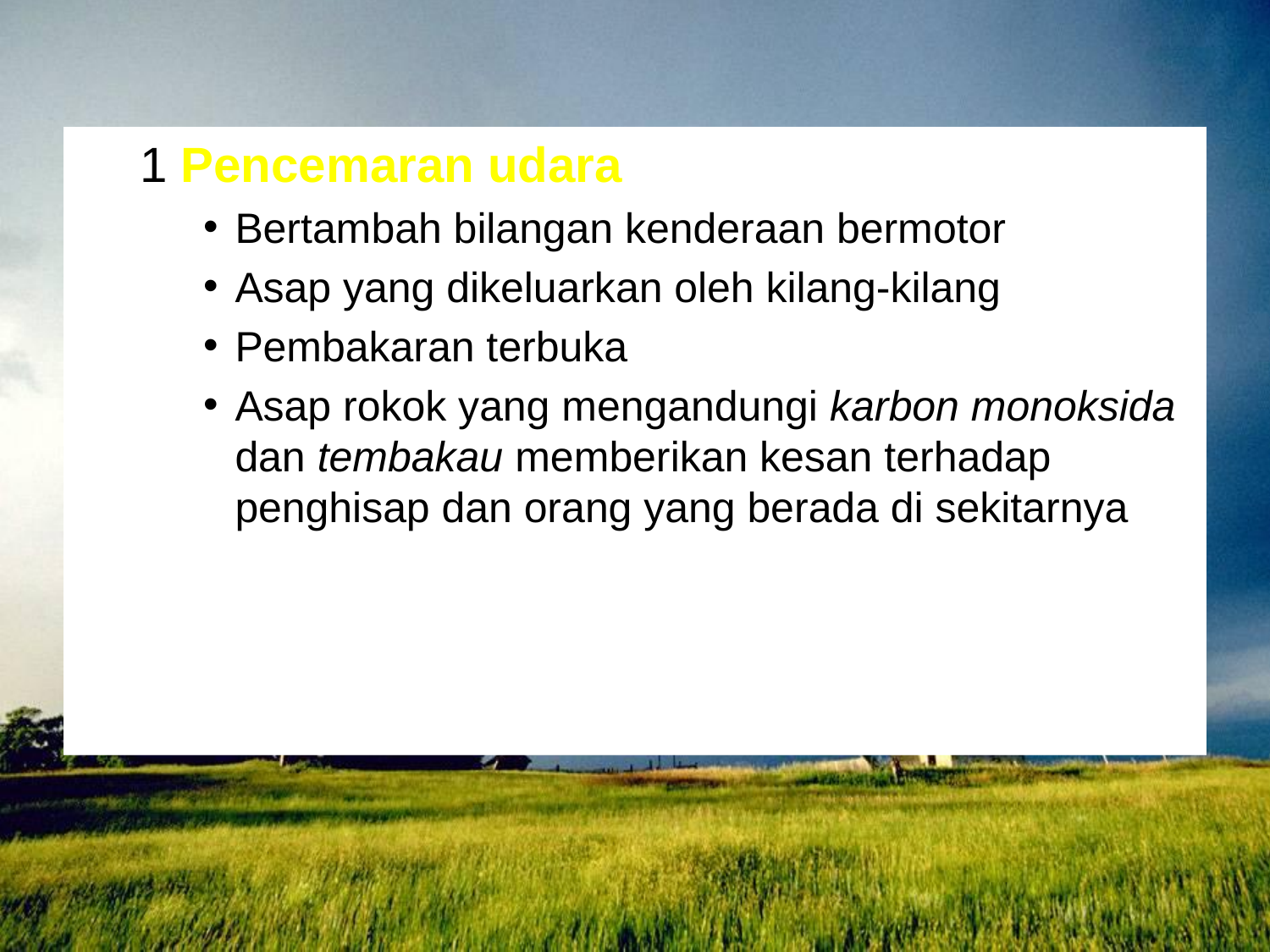

1 Pencemaran udara
Bertambah bilangan kenderaan bermotor
Asap yang dikeluarkan oleh kilang-kilang
Pembakaran terbuka
Asap rokok yang mengandungi karbon monoksida dan tembakau memberikan kesan terhadap penghisap dan orang yang berada di sekitarnya